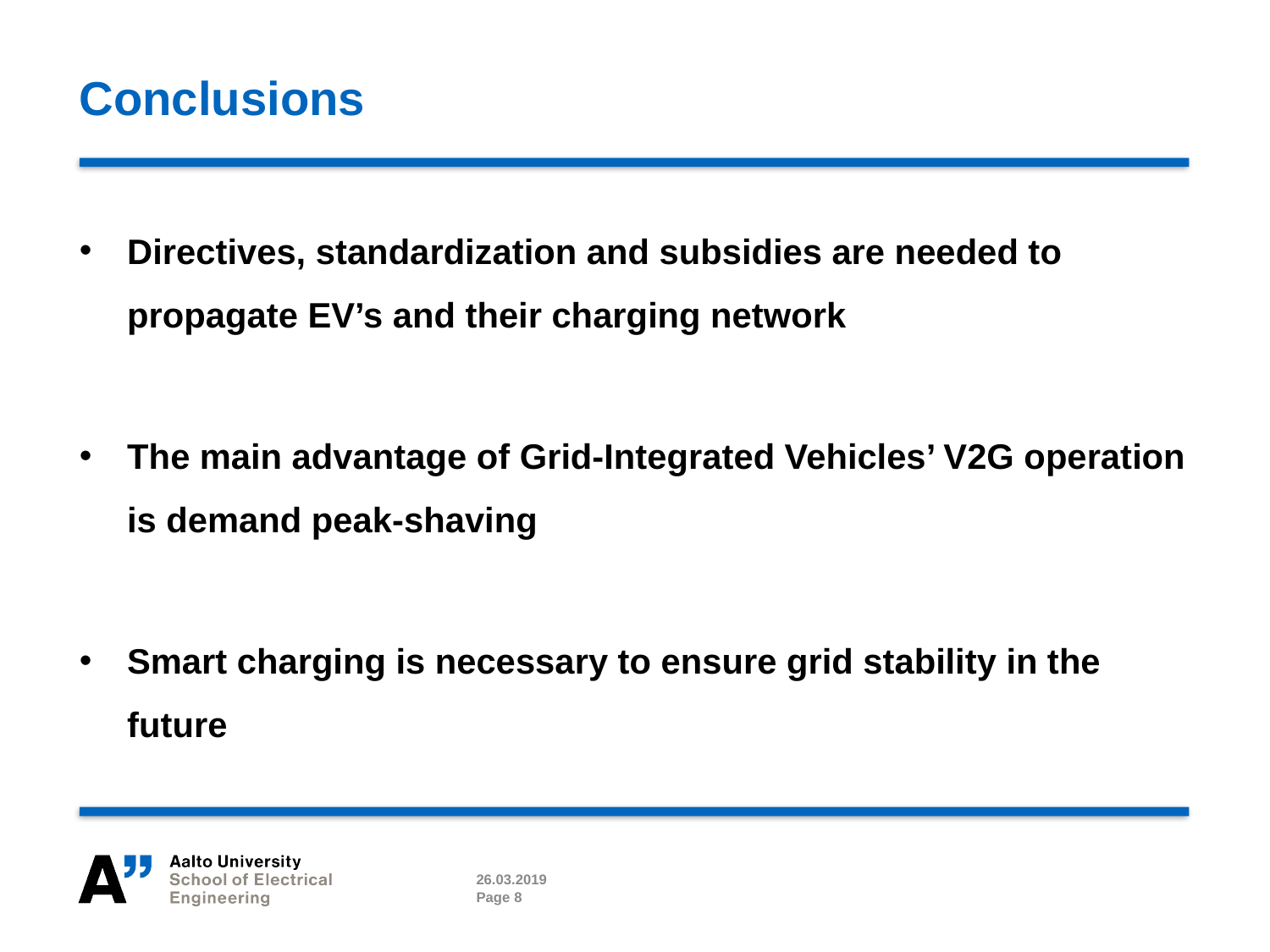

# Conclusions
Directives, standardization and subsidies are needed to propagate EV’s and their charging network

The main advantage of Grid-Integrated Vehicles’ V2G operation is demand peak-shaving

Smart charging is necessary to ensure grid stability in the future

26.03.2019
Page 8